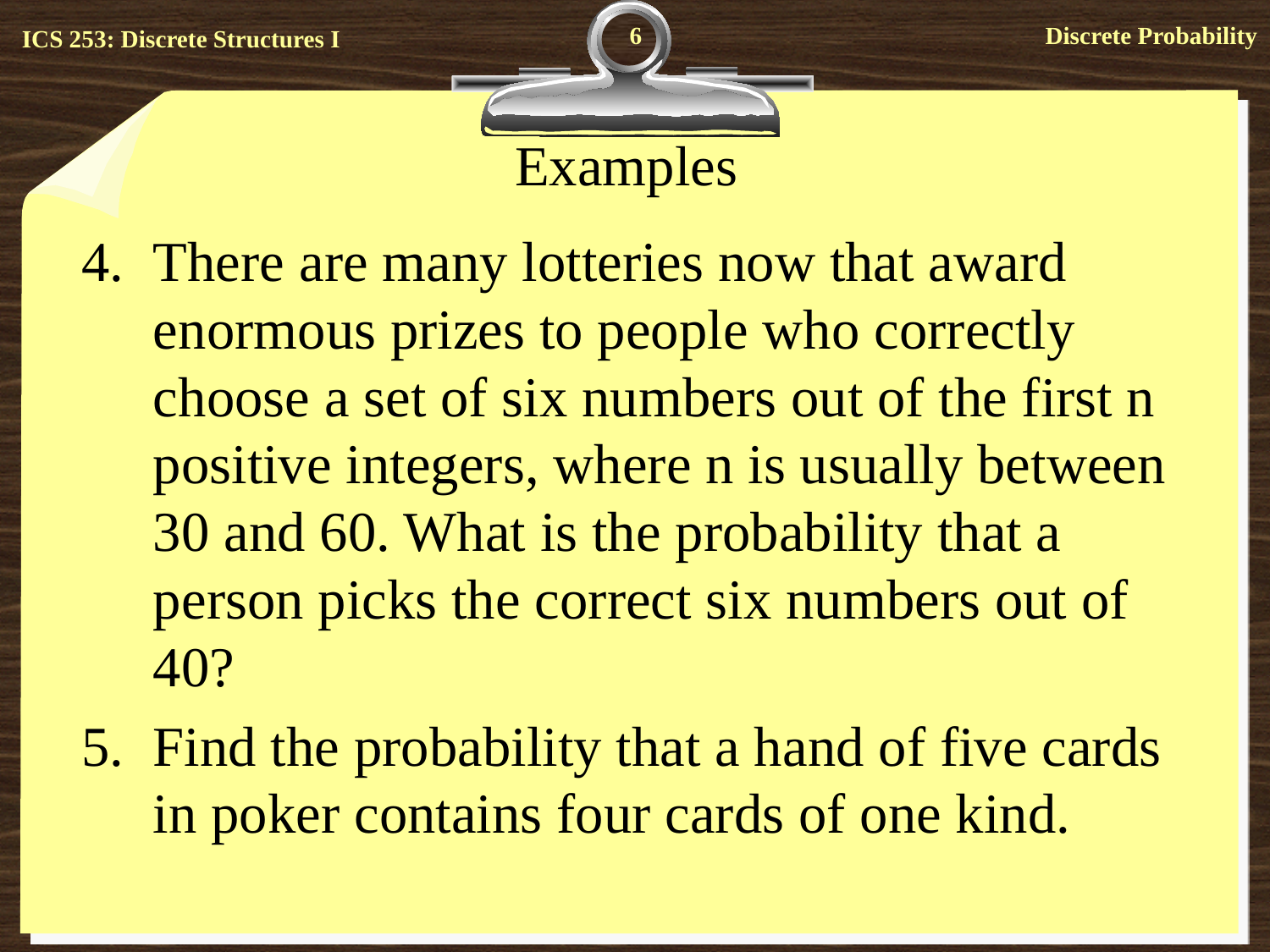

6
# Examples
There are many lotteries now that award enormous prizes to people who correctly choose a set of six numbers out of the first n positive integers, where n is usually between 30 and 60. What is the probability that a person picks the correct six numbers out of 40?
Find the probability that a hand of five cards in poker contains four cards of one kind.